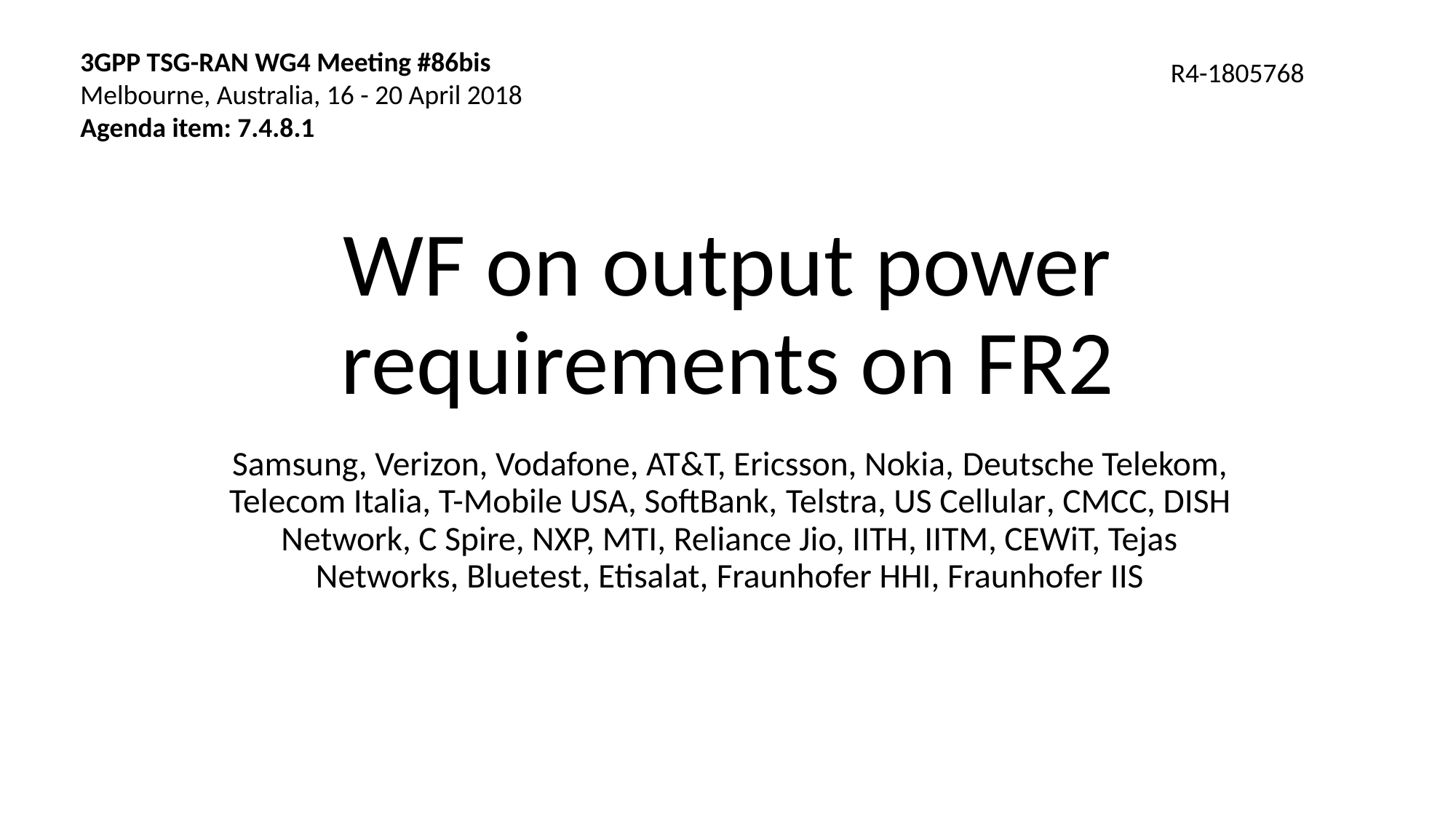

3GPP TSG-RAN WG4 Meeting #86bis
Melbourne, Australia, 16 - 20 April 2018
Agenda item: 7.4.8.1
R4-1805768
# WF on output power requirements on FR2
Samsung, Verizon, Vodafone, AT&T, Ericsson, Nokia, Deutsche Telekom, Telecom Italia, T-Mobile USA, SoftBank, Telstra, US Cellular, CMCC, DISH Network, C Spire, NXP, MTI, Reliance Jio, IITH, IITM, CEWiT, Tejas Networks, Bluetest, Etisalat, Fraunhofer HHI, Fraunhofer IIS